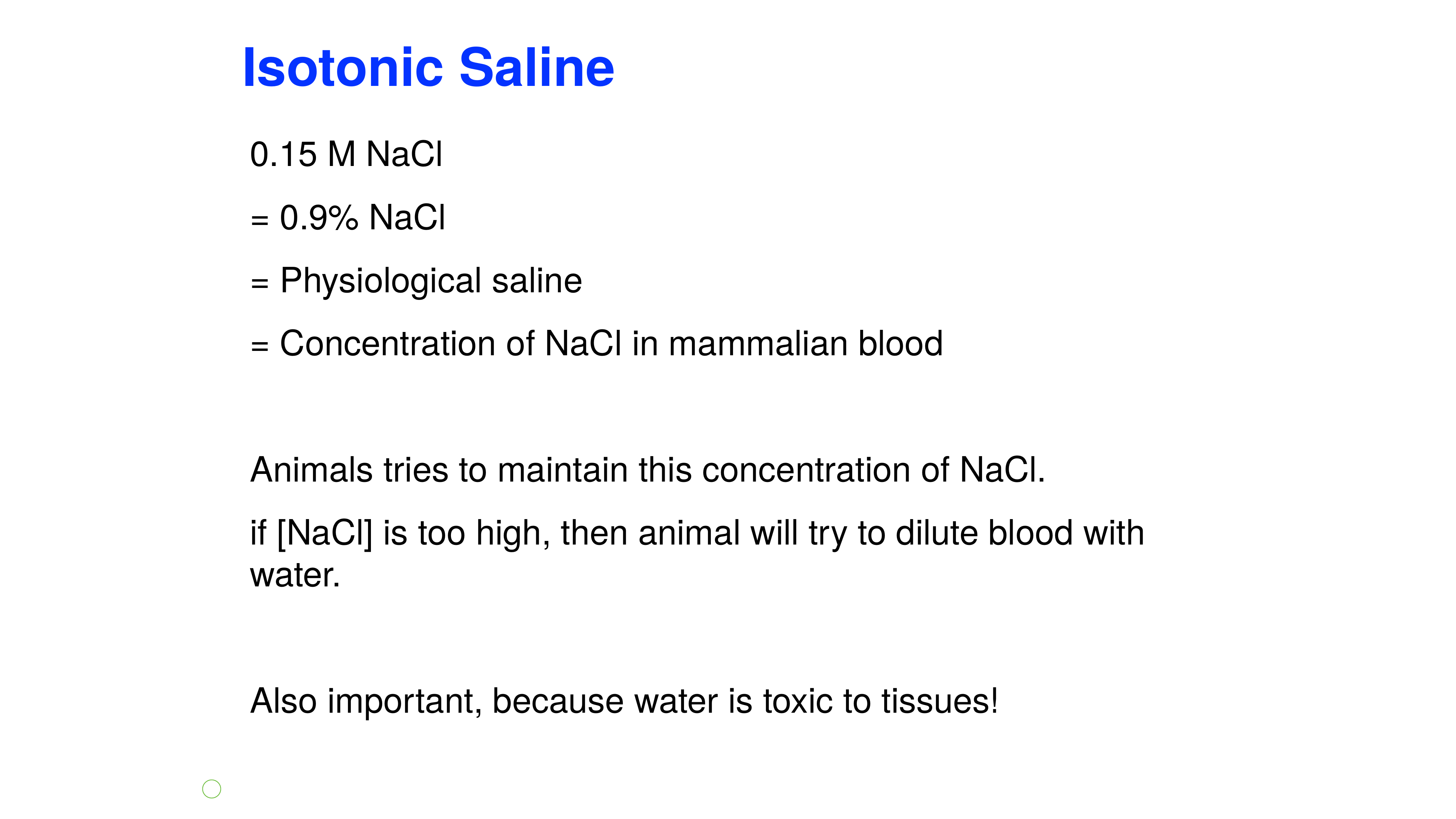

Isotonic Saline
0.15 M NaCl
= 0.9% NaCl
= Physiological saline
= Concentration of NaCl in mammalian blood

Animals tries to maintain this concentration of NaCl.
if [NaCl] is too high, then animal will try to dilute blood with water.

Also important, because water is toxic to tissues!